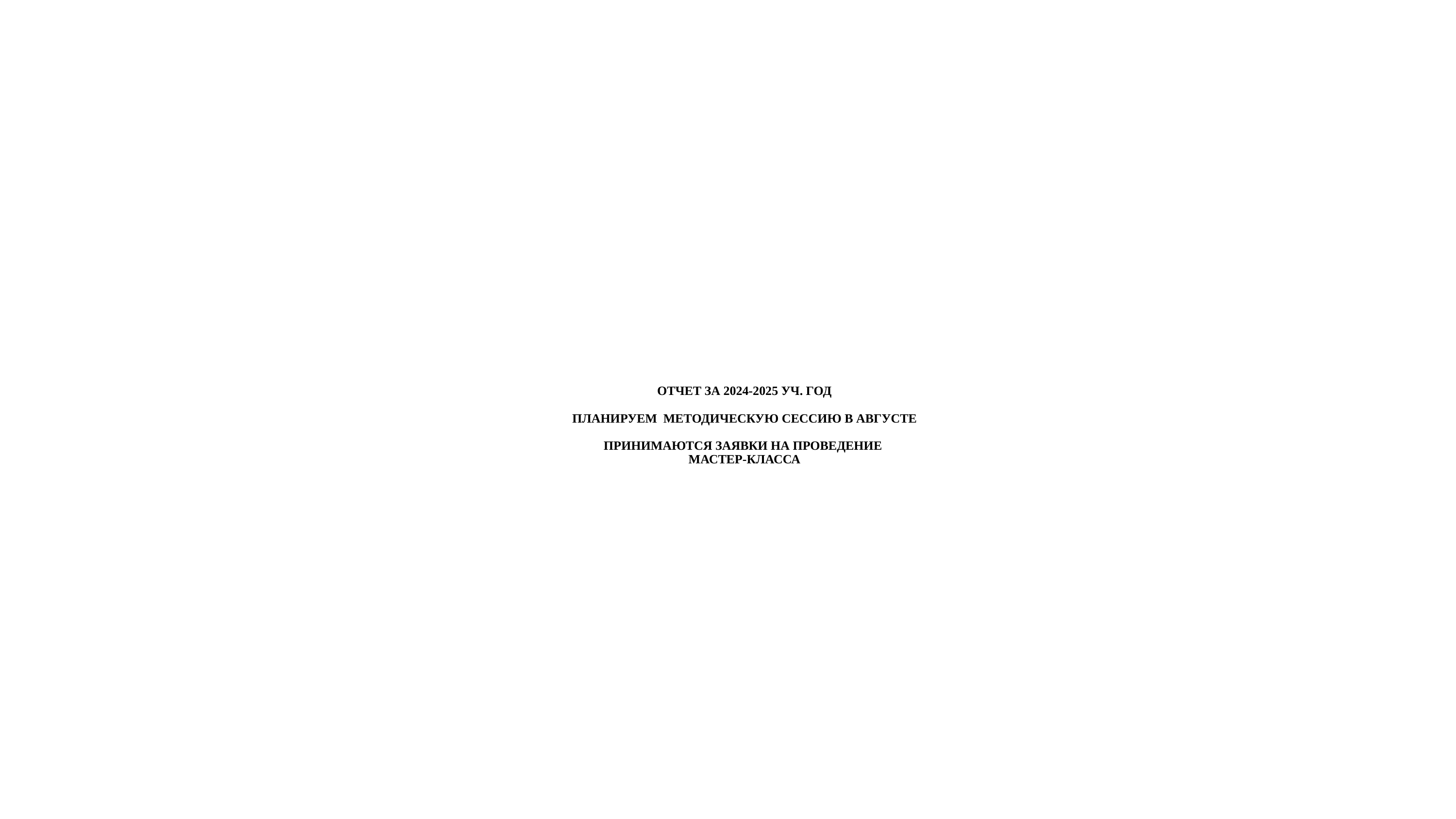

# Отчет за 2024-2025 уч. год Планируем  методическую сессию в августе принимаются заявки на проведение мастер-класса